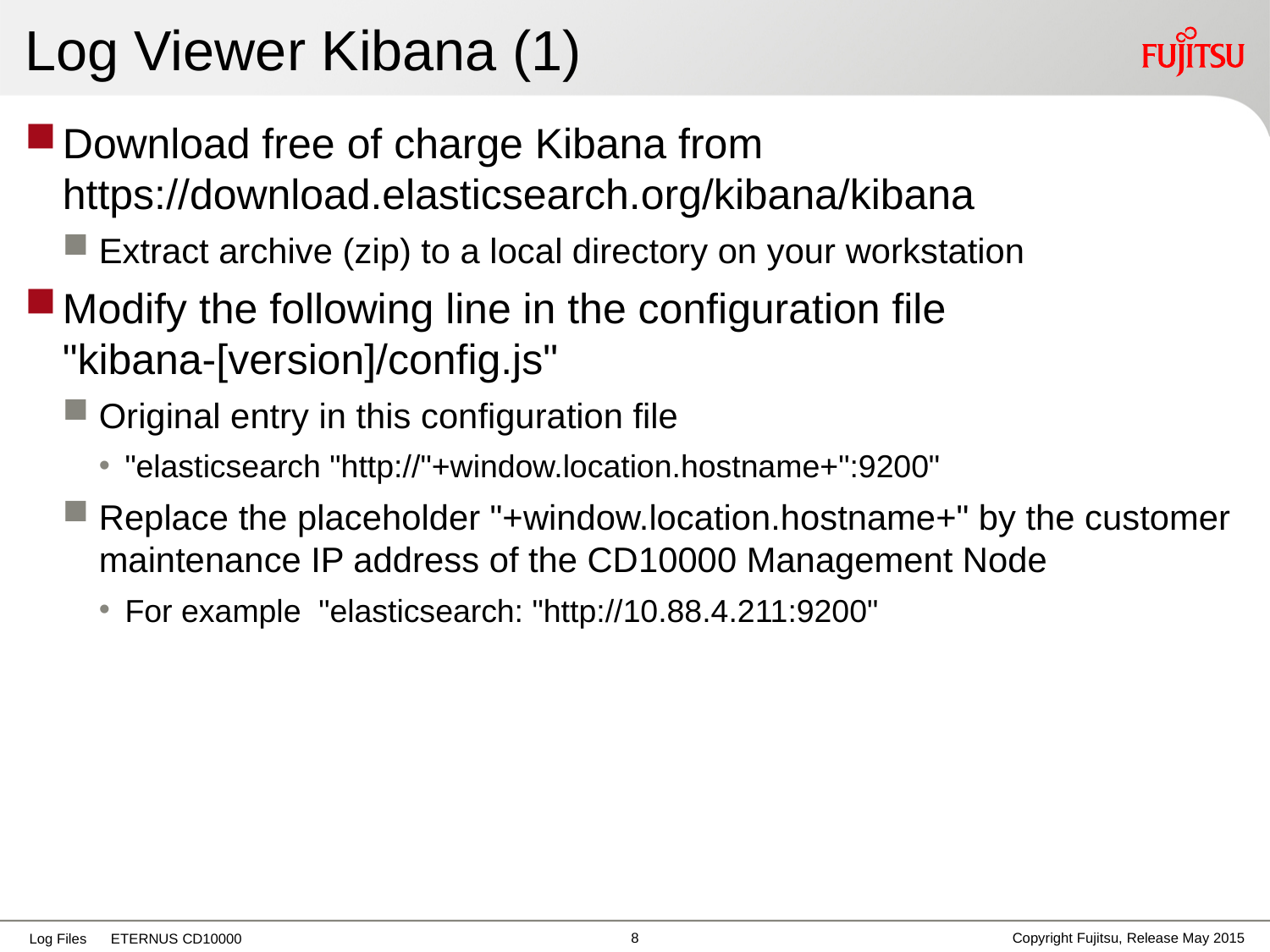

# Log Viewer Kibana (1)
Download free of charge Kibana from
https://download.elasticsearch.org/kibana/kibana
Extract archive (zip) to a local directory on your workstation
Modify the following line in the configuration file
"kibana-[version]/config.js"
Original entry in this configuration file
"elasticsearch "http://"+window.location.hostname+":9200"
Replace the placeholder "+window.location.hostname+" by the customer maintenance IP address of the CD10000 Management Node
For example  "elasticsearch: "http://10.88.4.211:9200"
8
Copyright Fujitsu, Release May 2015
Log Files      ETERNUS CD10000